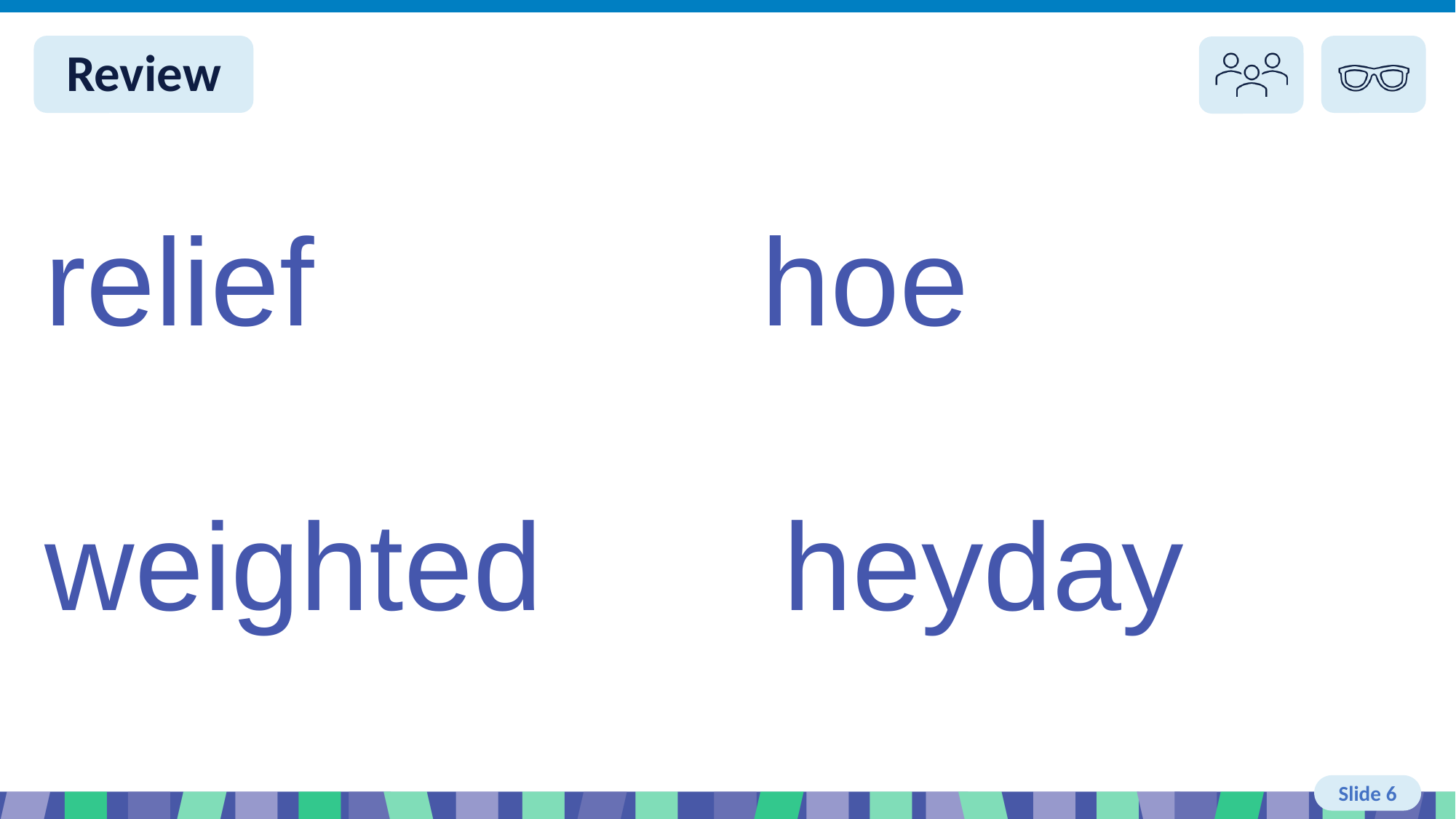

Slide 6 Review You do
relief             hoe
weighted       heyday